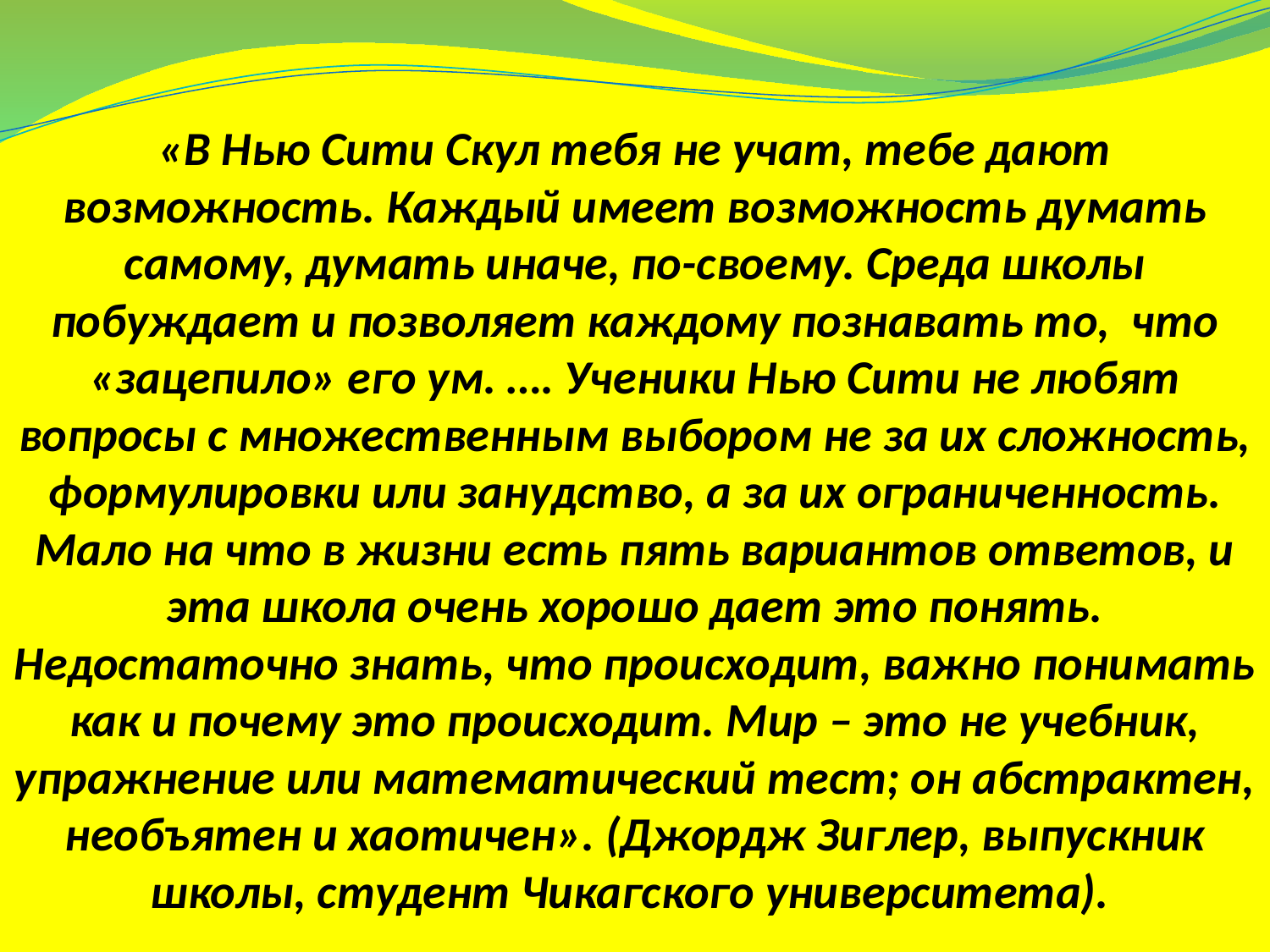

«В Нью Сити Скул тебя не учат, тебе дают возможность. Каждый имеет возможность думать самому, думать иначе, по-своему. Среда школы побуждает и позволяет каждому познавать то,  что «зацепило» его ум. …. Ученики Нью Сити не любят вопросы с множественным выбором не за их сложность, формулировки или занудство, а за их ограниченность. Мало на что в жизни есть пять вариантов ответов, и эта школа очень хорошо дает это понять. Недостаточно знать, что происходит, важно понимать как и почему это происходит. Мир – это не учебник, упражнение или математический тест; он абстрактен, необъятен и хаотичен». (Джордж Зиглер, выпускник школы, студент Чикагского университета).